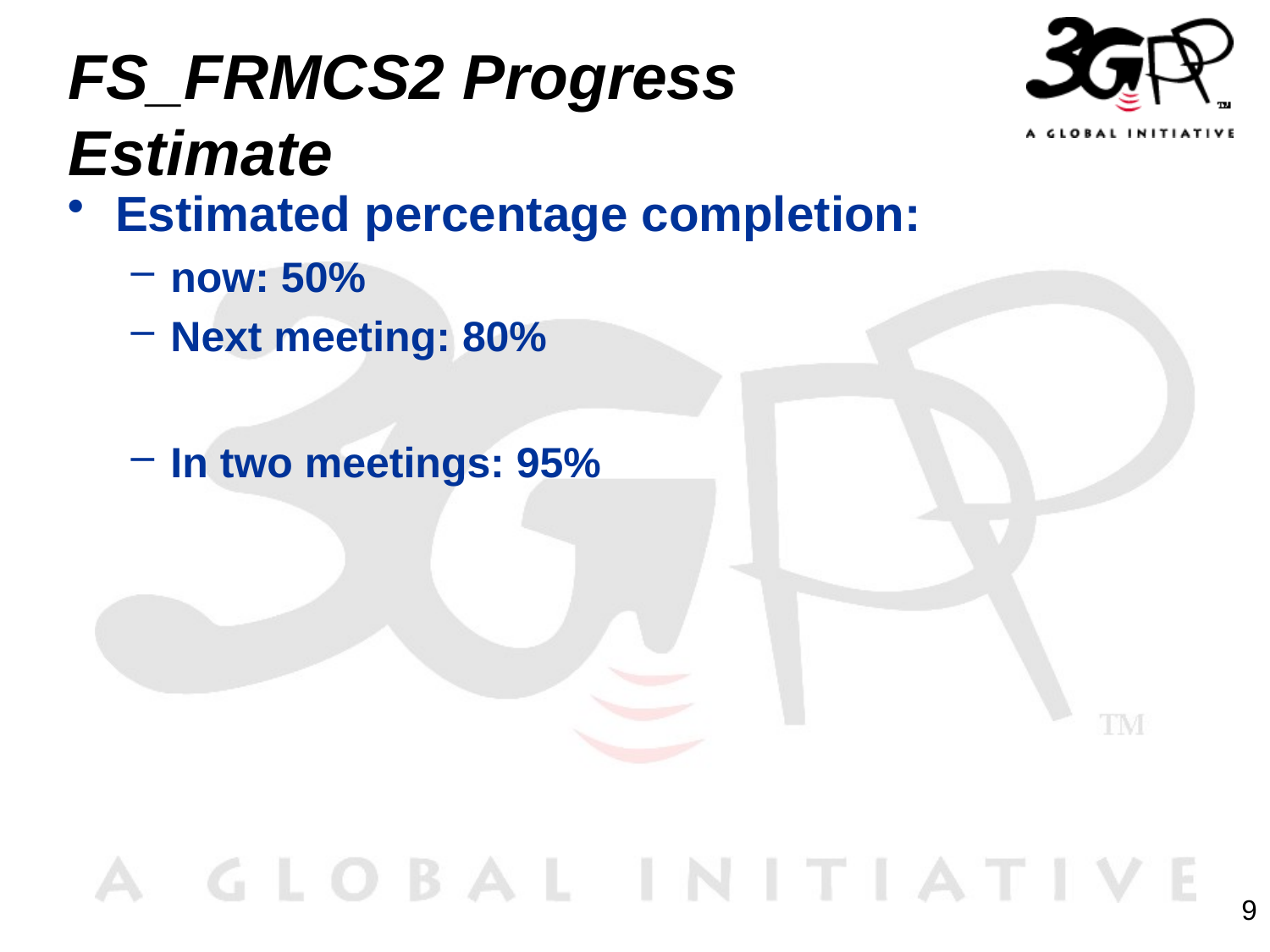

# FS_FRMCS2 Progress Estimate
Estimated percentage completion:
now: 50%
Next meeting: 80%

In two meetings: 95%
9